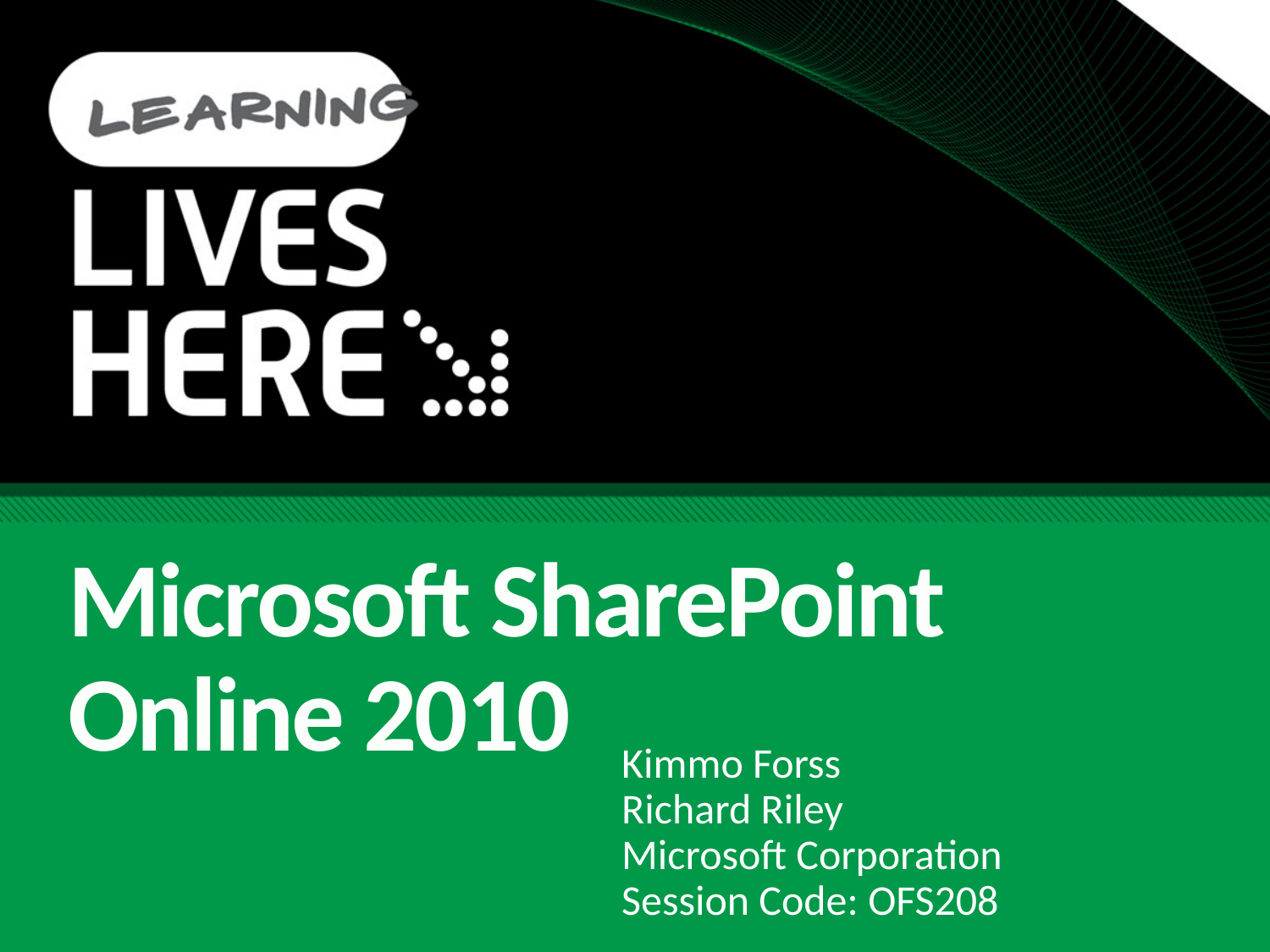

# Microsoft SharePoint Online 2010
Kimmo Forss
Richard Riley
Microsoft Corporation
Session Code: OFS208